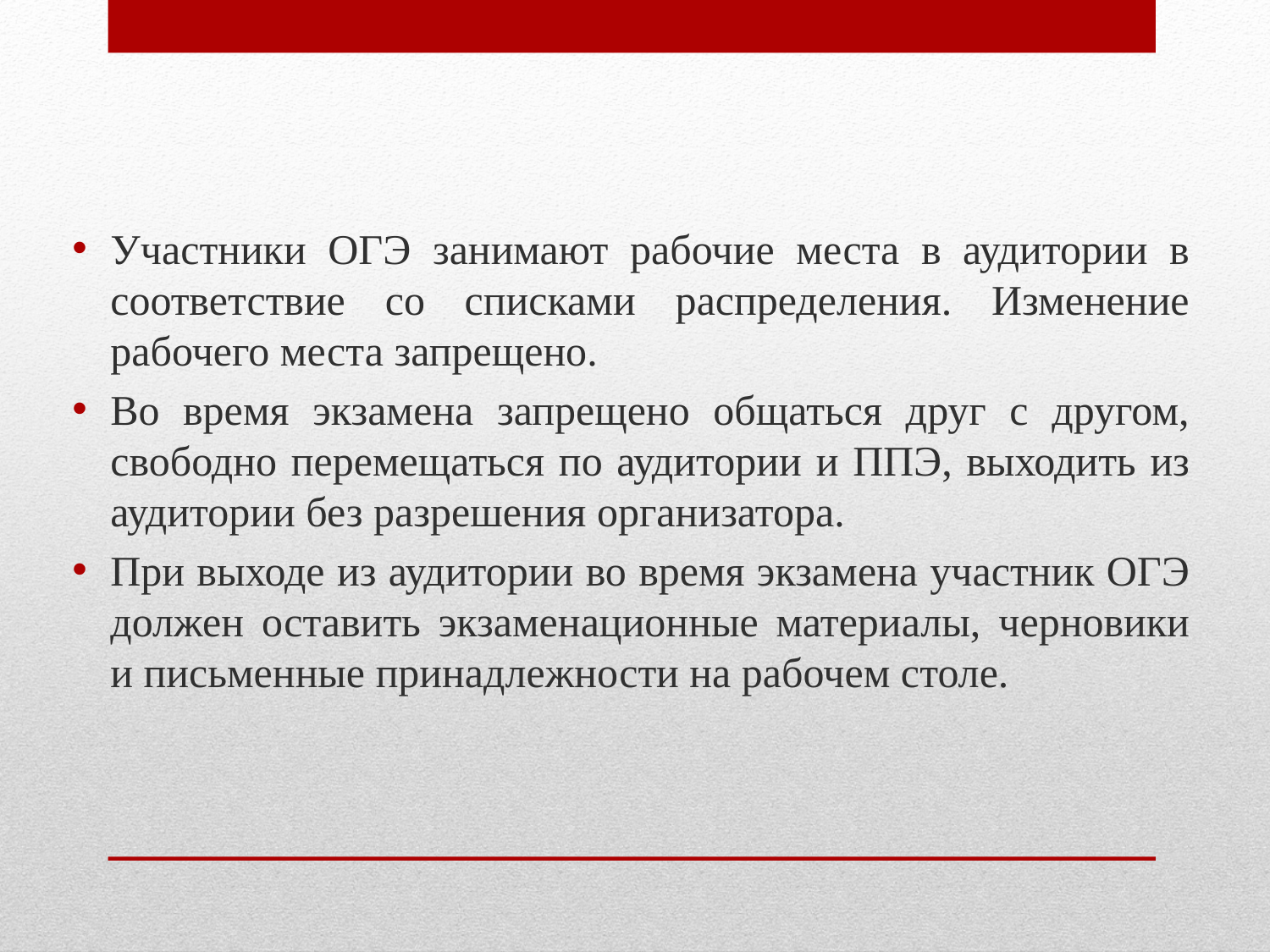

Участники ОГЭ занимают рабочие места в аудитории в соответствие со списками распределения. Изменение рабочего места запрещено.
Во время экзамена запрещено общаться друг с другом, свободно перемещаться по аудитории и ППЭ, выходить из аудитории без разрешения организатора.
При выходе из аудитории во время экзамена участник ОГЭ должен оставить экзаменационные материалы, черновики и письменные принадлежности на рабочем столе.